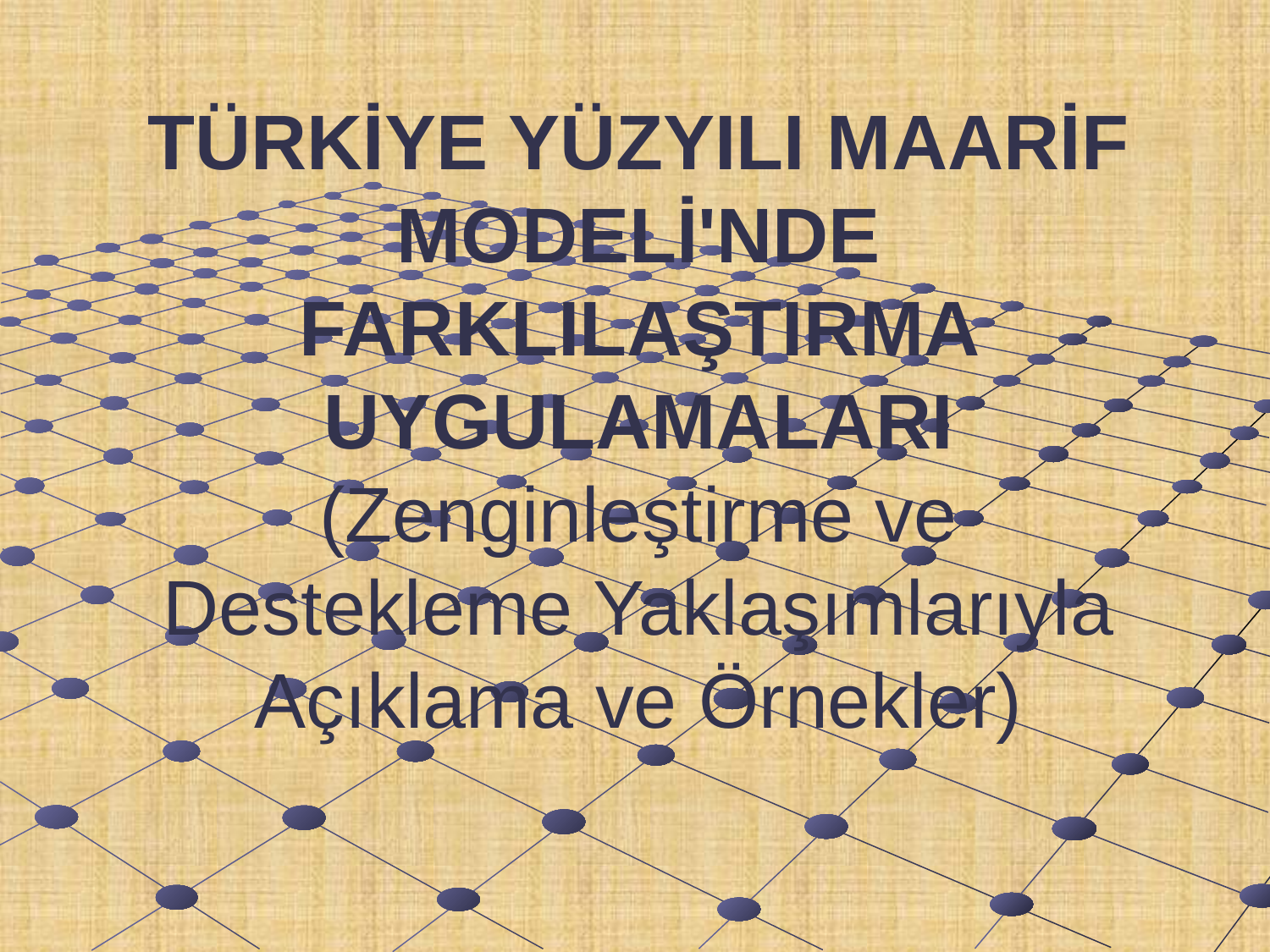

# TÜRKİYE YÜZYILI MAARİF MODELİ'NDE FARKLILAŞTIRMA UYGULAMALARI (Zenginleştirme ve Destekleme Yaklaşımlarıyla Açıklama ve Örnekler)